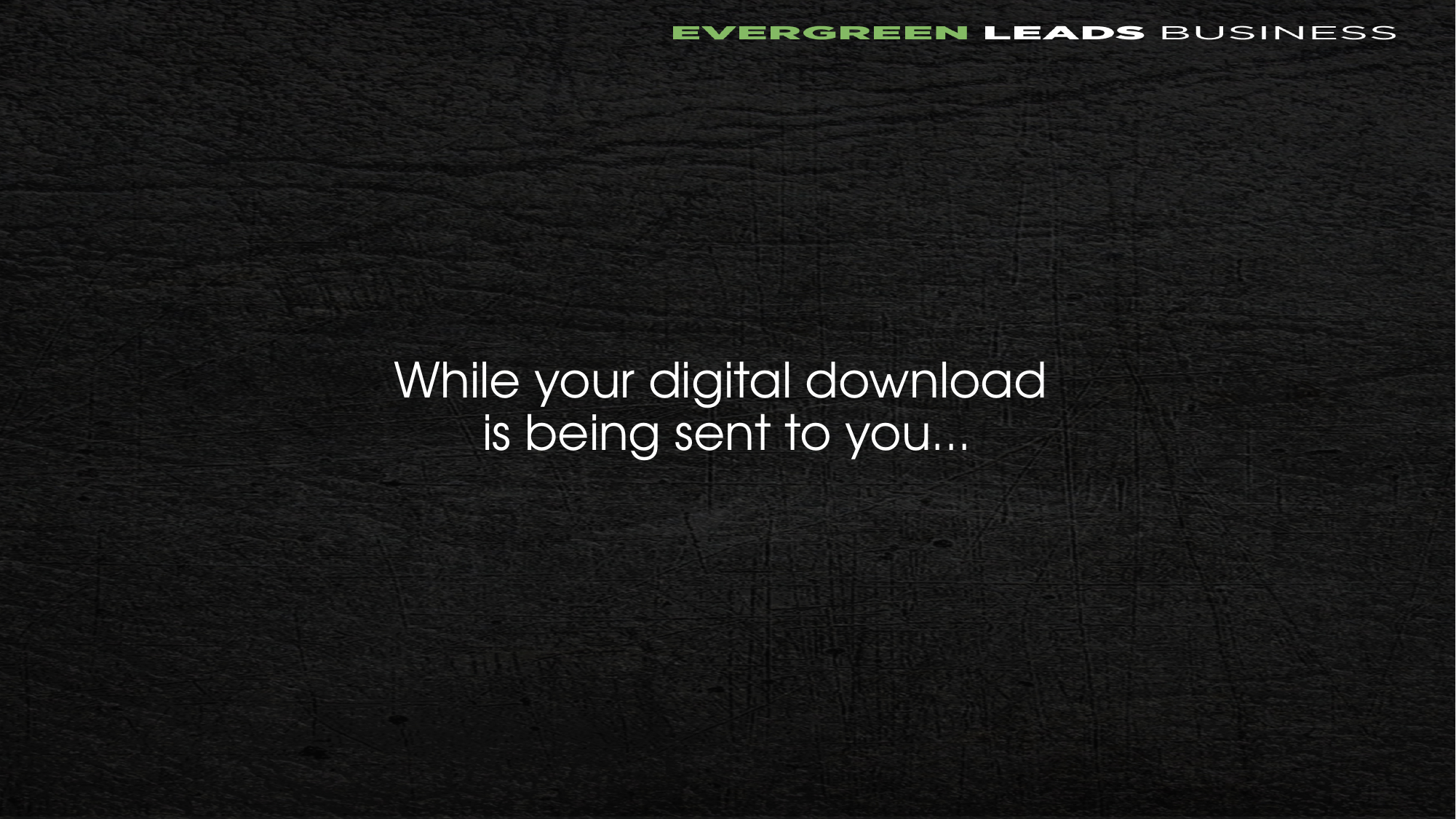

# While your digital download is being sent to you...